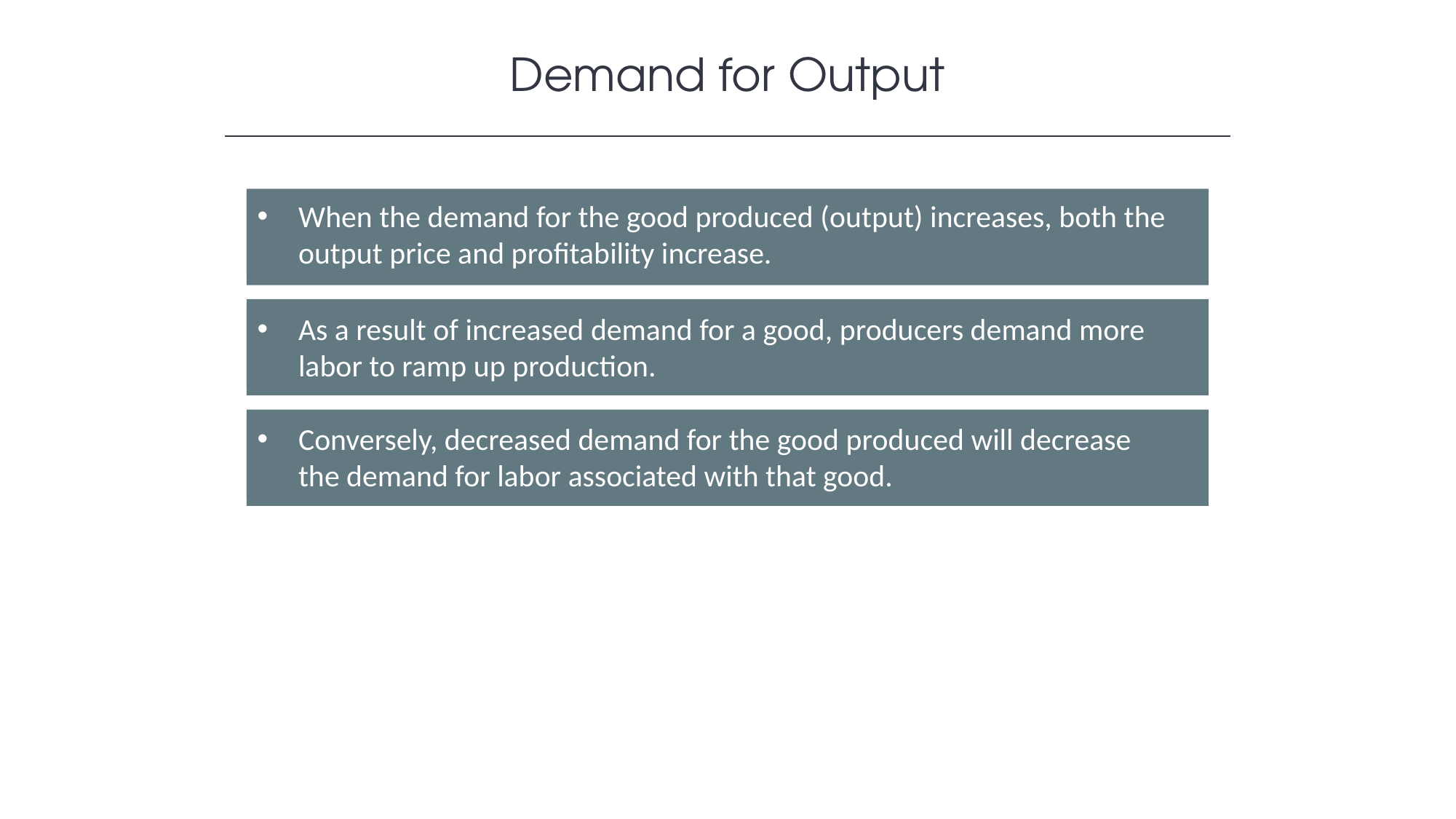

Demand for Output

When the demand for the good produced (output) increases, both the output price and profitability increase.

As a result of increased demand for a good, producers demand more labor to ramp up production.

Conversely, decreased demand for the good produced will decrease the demand for labor associated with that good.